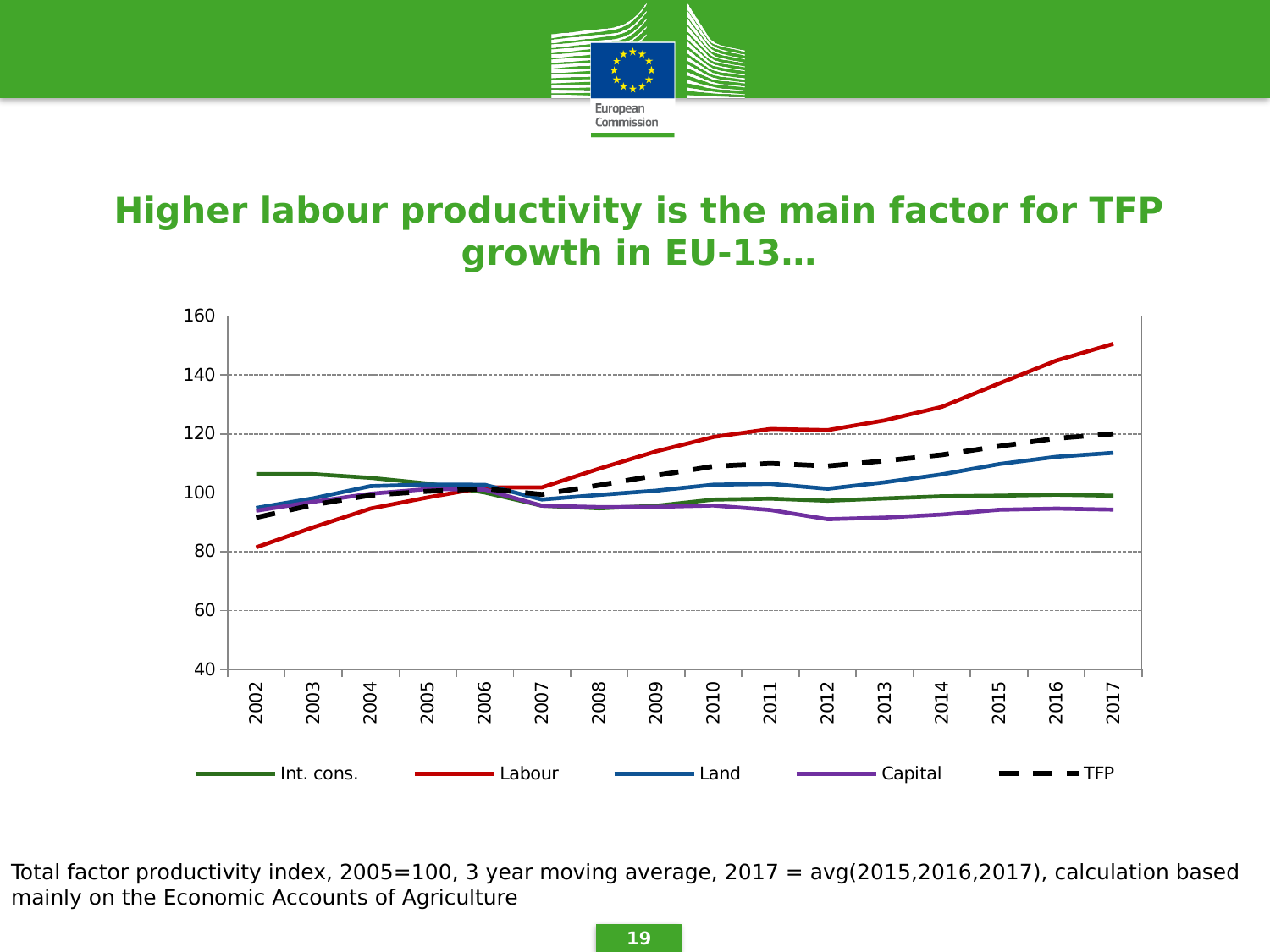

# Higher labour productivity is the main factor for TFP growth in EU-13…

### Chart

| Category | Int. cons. | Labour | Land | Capital | TFP |
|---|---|---|---|---|---|
| 2002 | 106.34472285294851 | 81.47739361055854 | 94.87365391330202 | 93.90508631893287 | 91.61268829346939 |
| 2003 | 106.34591926077798 | 88.3048888246709 | 98.14579481958127 | 96.96136853650722 | 95.93508342972974 |
| 2004 | 105.07387887386703 | 94.65268180186463 | 102.26391936762427 | 99.67777160589782 | 99.17407166675912 |
| 2005 | 103.14236349116239 | 98.42572423876275 | 102.81249283695668 | 101.2833604768005 | 100.52452096935461 |
| 2006 | 100.10492670193487 | 101.8411078731681 | 102.72863236463165 | 101.0959902778893 | 101.40341755834845 |
| 2007 | 95.62675711732088 | 101.83452225632749 | 97.73508099646251 | 95.61105650914307 | 99.46660353955201 |
| 2008 | 94.72556954222142 | 108.18933375132623 | 99.2876788091307 | 95.16901371355577 | 102.58814053719686 |
| 2009 | 95.58829554241167 | 114.08018589763019 | 100.74515748939025 | 95.24744599777898 | 105.89285771044422 |
| 2010 | 97.69282786827718 | 118.94015751414719 | 102.76112006652416 | 95.69112656090105 | 108.99898644358045 |
| 2011 | 98.03047121047639 | 121.66941095400045 | 103.03862830861289 | 94.17730674638835 | 109.97079062215467 |
| 2012 | 97.3090017431155 | 121.27886425026053 | 101.36866846202453 | 91.03137431155456 | 109.07891618957302 |
| 2013 | 98.09845943563649 | 124.60826557032965 | 103.58465638064804 | 91.59385629296736 | 110.8453068024656 |
| 2014 | 98.82420157511626 | 129.19597882930228 | 106.27091674815166 | 92.63245252113053 | 112.89595987385142 |
| 2015 | 99.0211104676228 | 137.1184285770654 | 109.74105369576618 | 94.23617565686561 | 115.80178741682828 |
| 2016 | 99.36377742391572 | 144.89114125574417 | 112.23003548622599 | 94.65183300587431 | 118.4953516708484 |
| 2017 | 99.02931513955593 | 150.59864232367488 | 113.59149827248821 | 94.29699616759565 | 120.03407778568184 |
Total factor productivity index, 2005=100, 3 year moving average, 2017 = avg(2015,2016,2017), calculation based mainly on the Economic Accounts of Agriculture
19